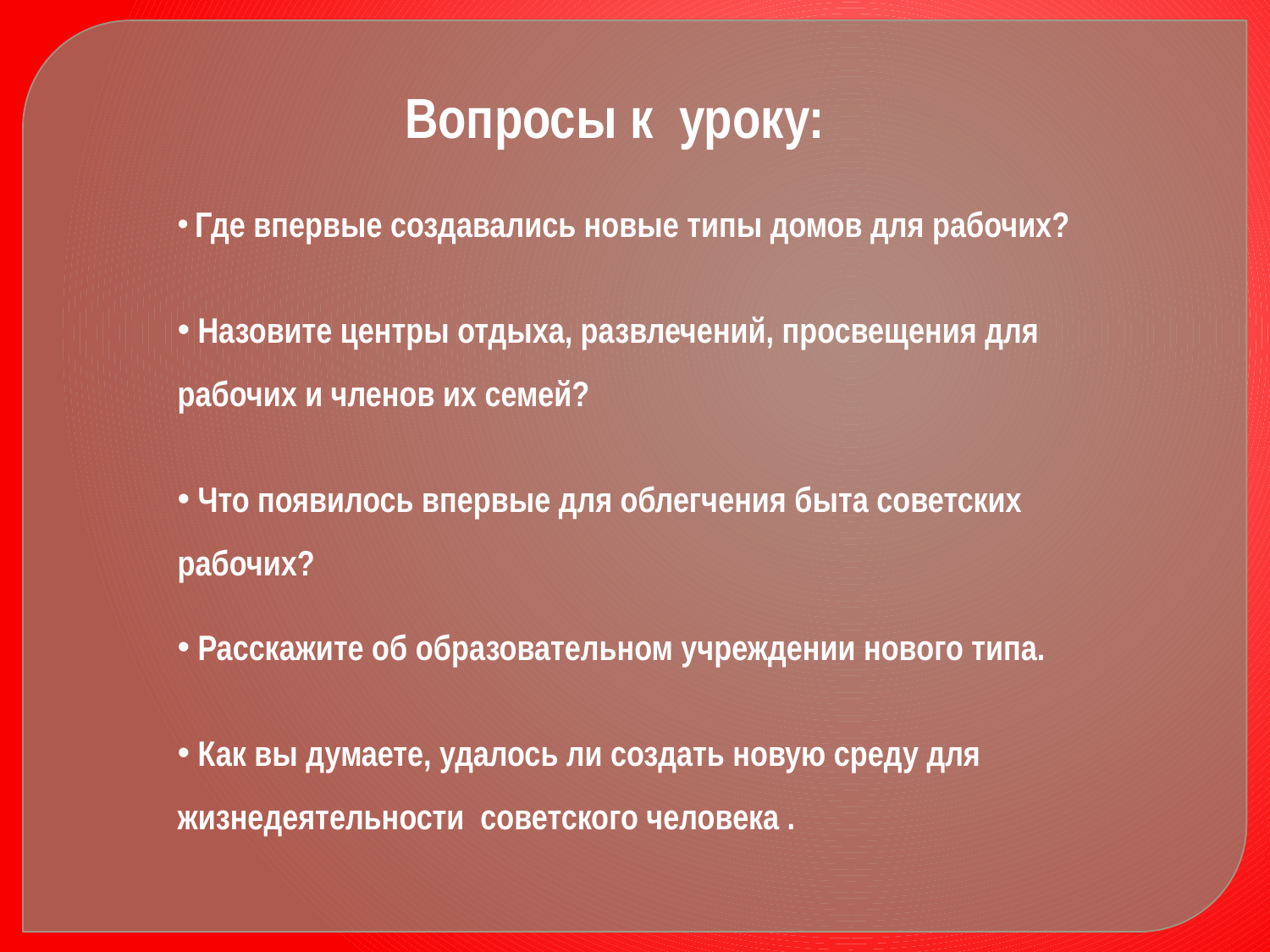

Вопросы к  уроку:
 Где впервые создавались новые типы домов для рабочих?

 Назовите центры отдыха, развлечений, просвещения для рабочих и членов их семей?

 Что появилось впервые для облегчения быта советских рабочих?

 Расскажите об образовательном учреждении нового типа.

 Как вы думаете, удалось ли создать новую среду для жизнедеятельности  советского человека .